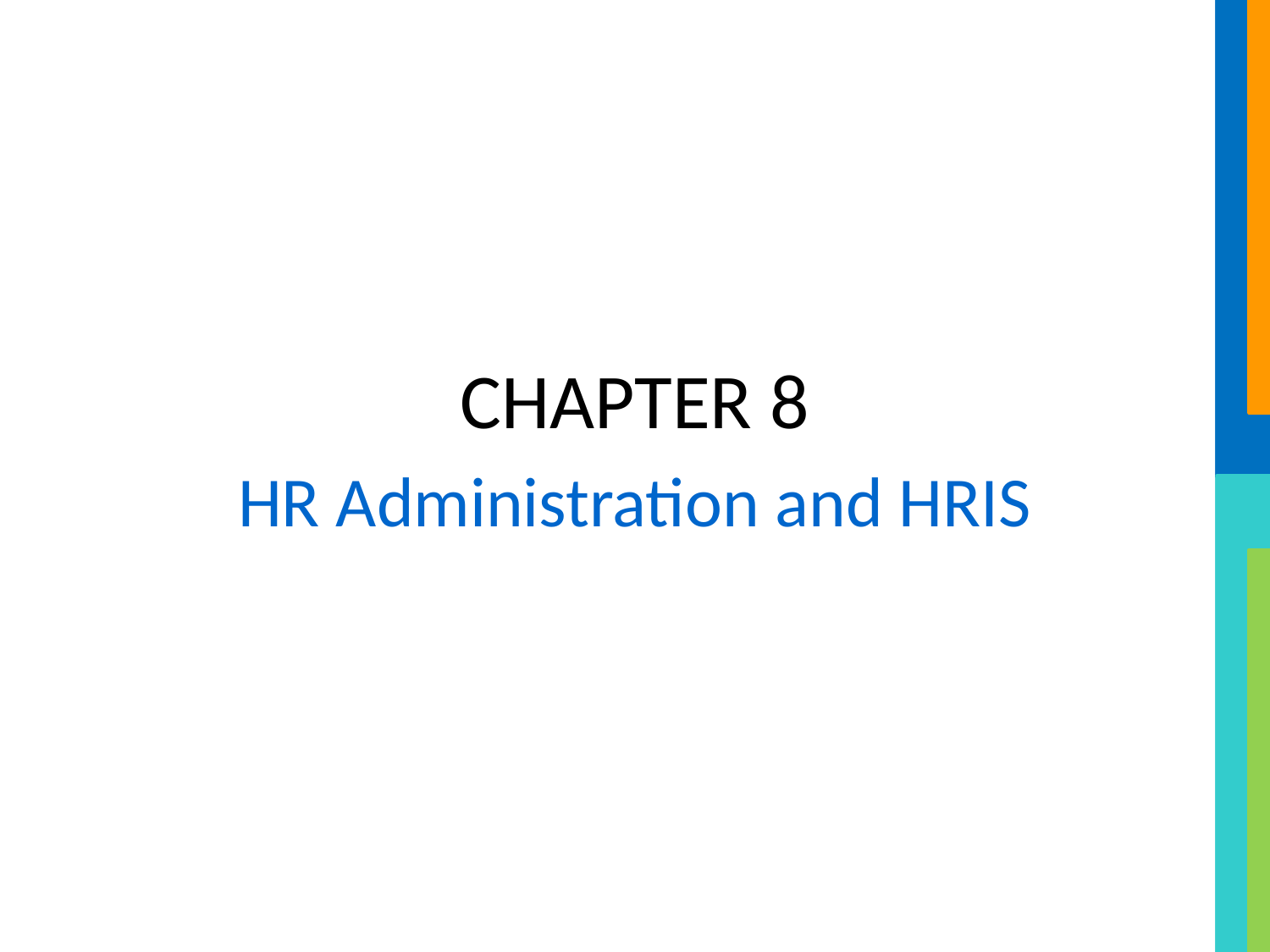

# CHAPTER 8
HR Administration and HRIS